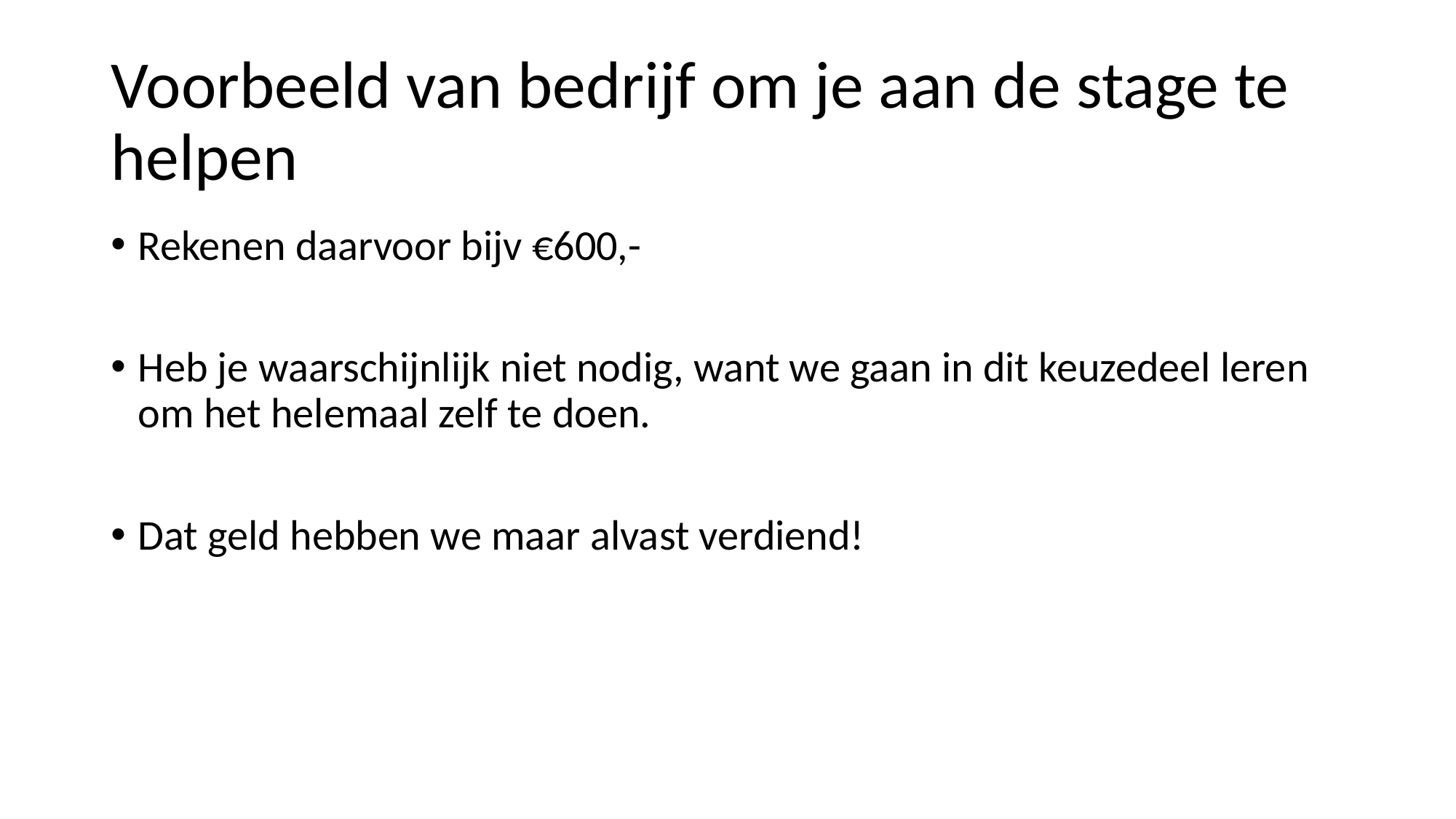

# Voorbeeld van bedrijf om je aan de stage te helpen
Rekenen daarvoor bijv €600,-

Heb je waarschijnlijk niet nodig, want we gaan in dit keuzedeel leren om het helemaal zelf te doen.

Dat geld hebben we maar alvast verdiend!